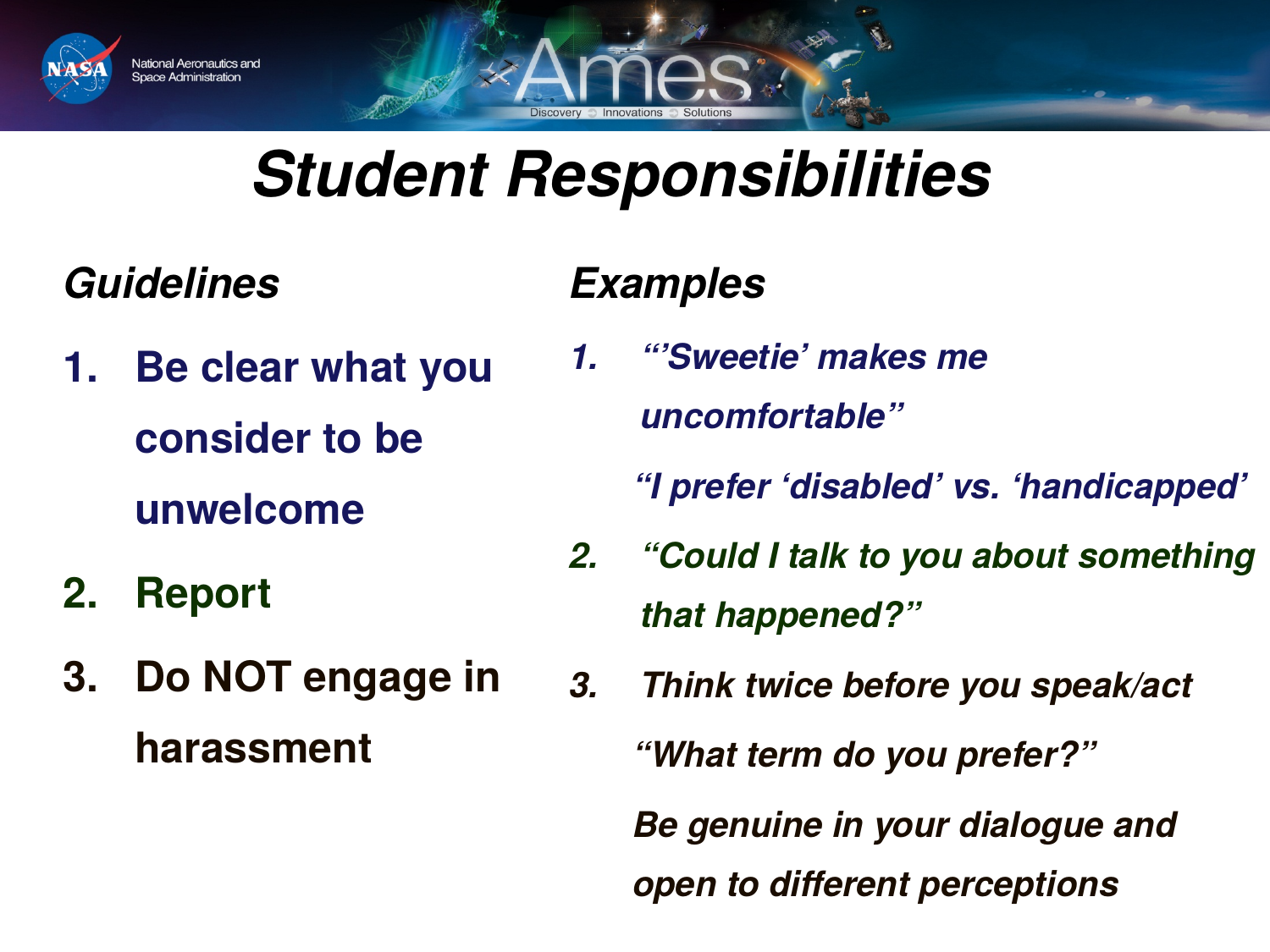

Student Responsibilities
Guidelines
Be clear what you consider to be unwelcome
Report
Do NOT engage in harassment

Examples
“’Sweetie’ makes me uncomfortable”
“I prefer ‘disabled’ vs. ‘handicapped’
“Could I talk to you about something that happened?”
Think twice before you speak/act
“What term do you prefer?”
Be genuine in your dialogue and open to different perceptions